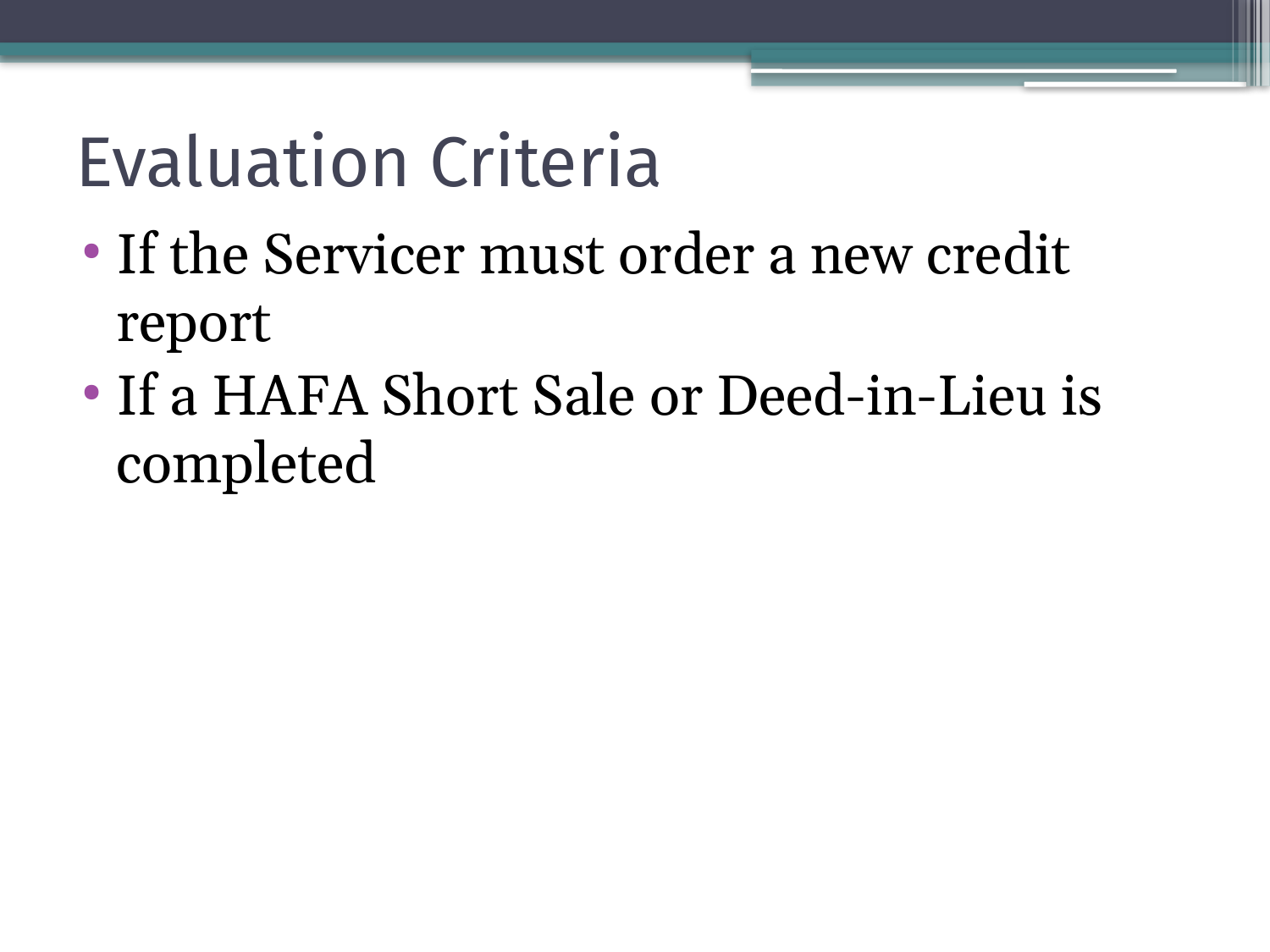

# Evaluation Criteria
If the Servicer must order a new credit report
If a HAFA Short Sale or Deed-in-Lieu is completed